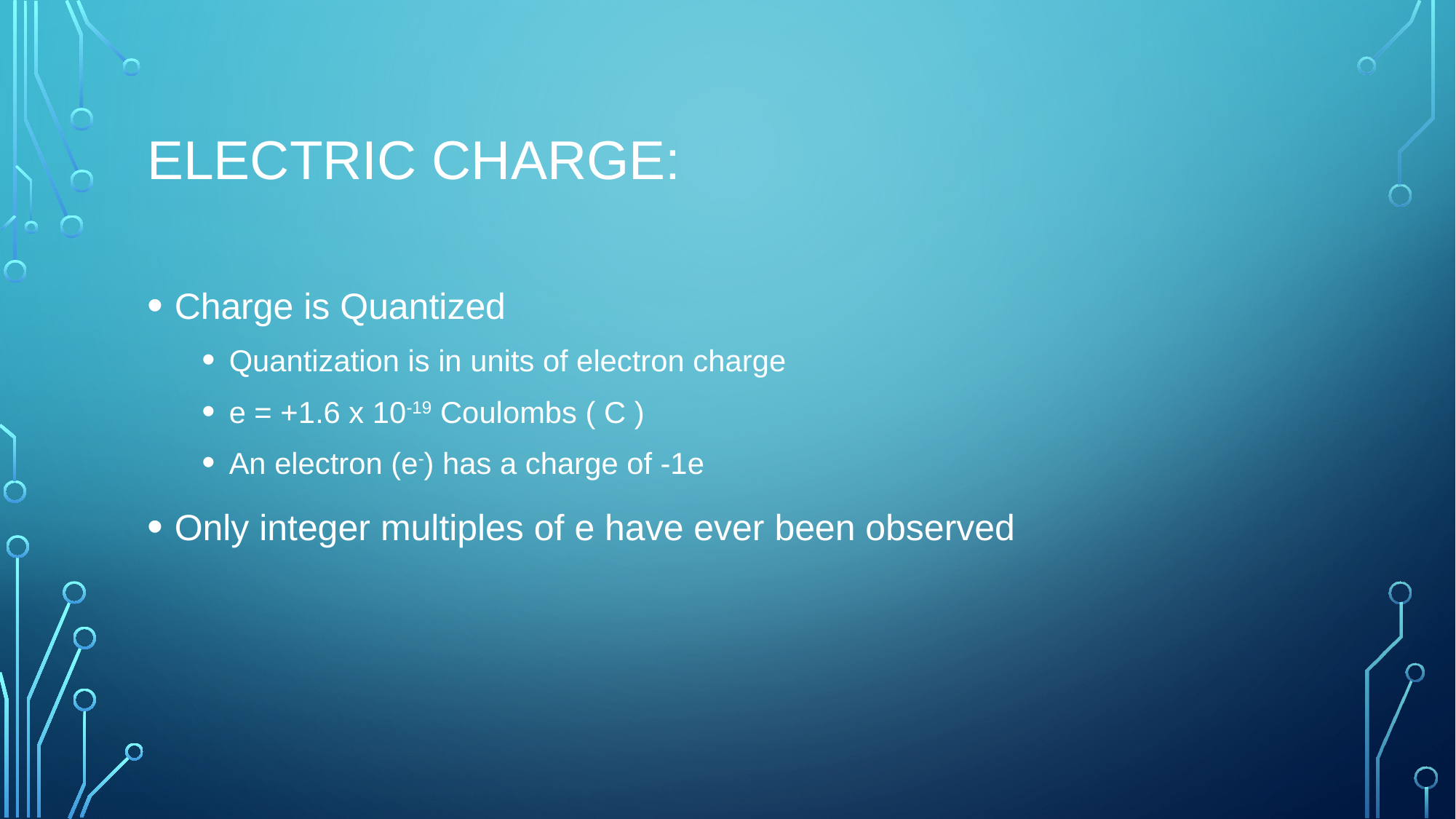

# Electric Charge:
Charge is Quantized
Quantization is in units of electron charge
e = +1.6 x 10-19 Coulombs ( C )
An electron (e-) has a charge of -1e
Only integer multiples of e have ever been observed